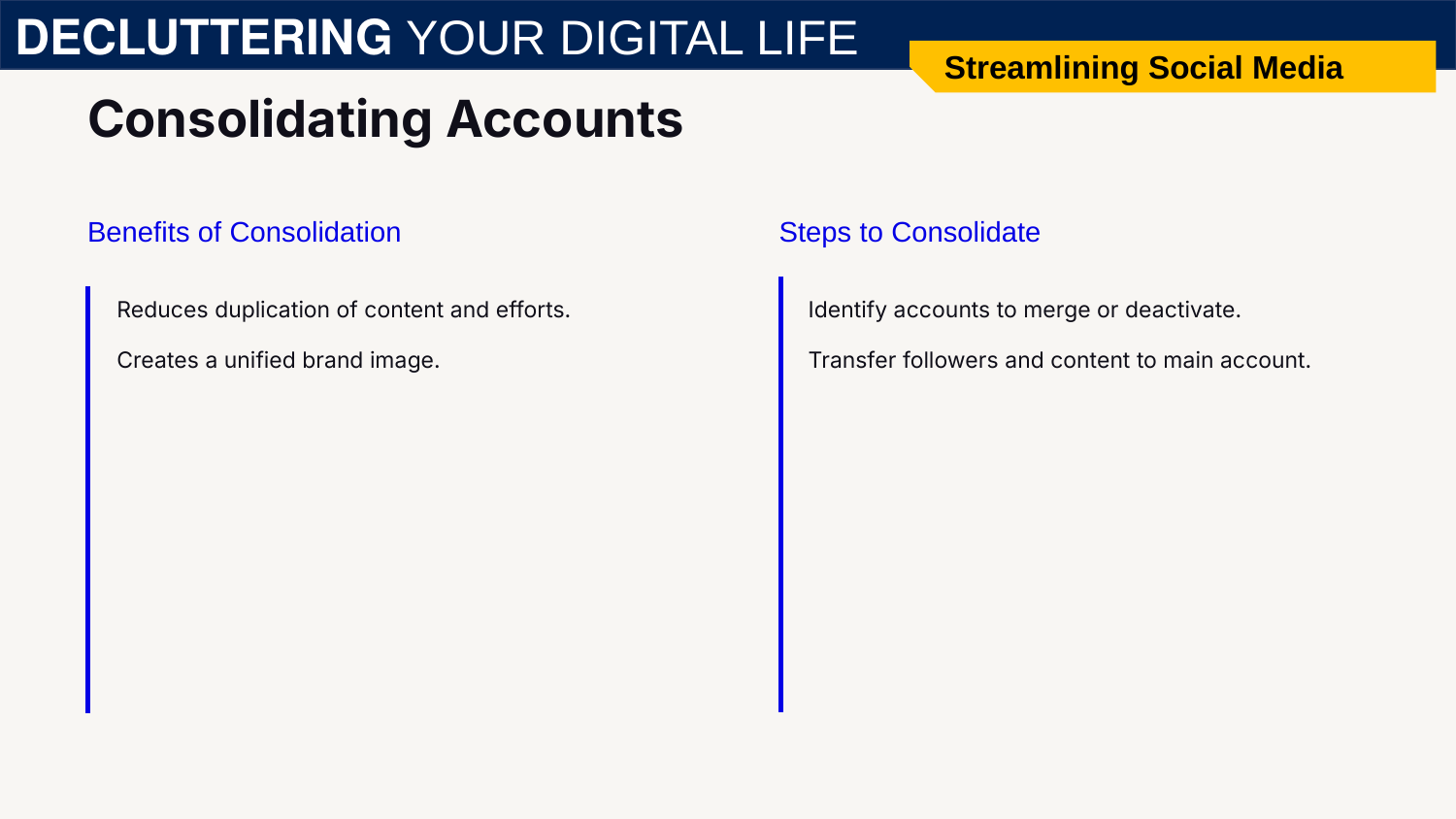

DECLUTTERING YOUR DIGITAL LIFE
Streamlining Social Media

# Consolidating Accounts
Benefits of Consolidation
Steps to Consolidate
Reduces duplication of content and efforts.
Creates a unified brand image.
Identify accounts to merge or deactivate.
Transfer followers and content to main account.